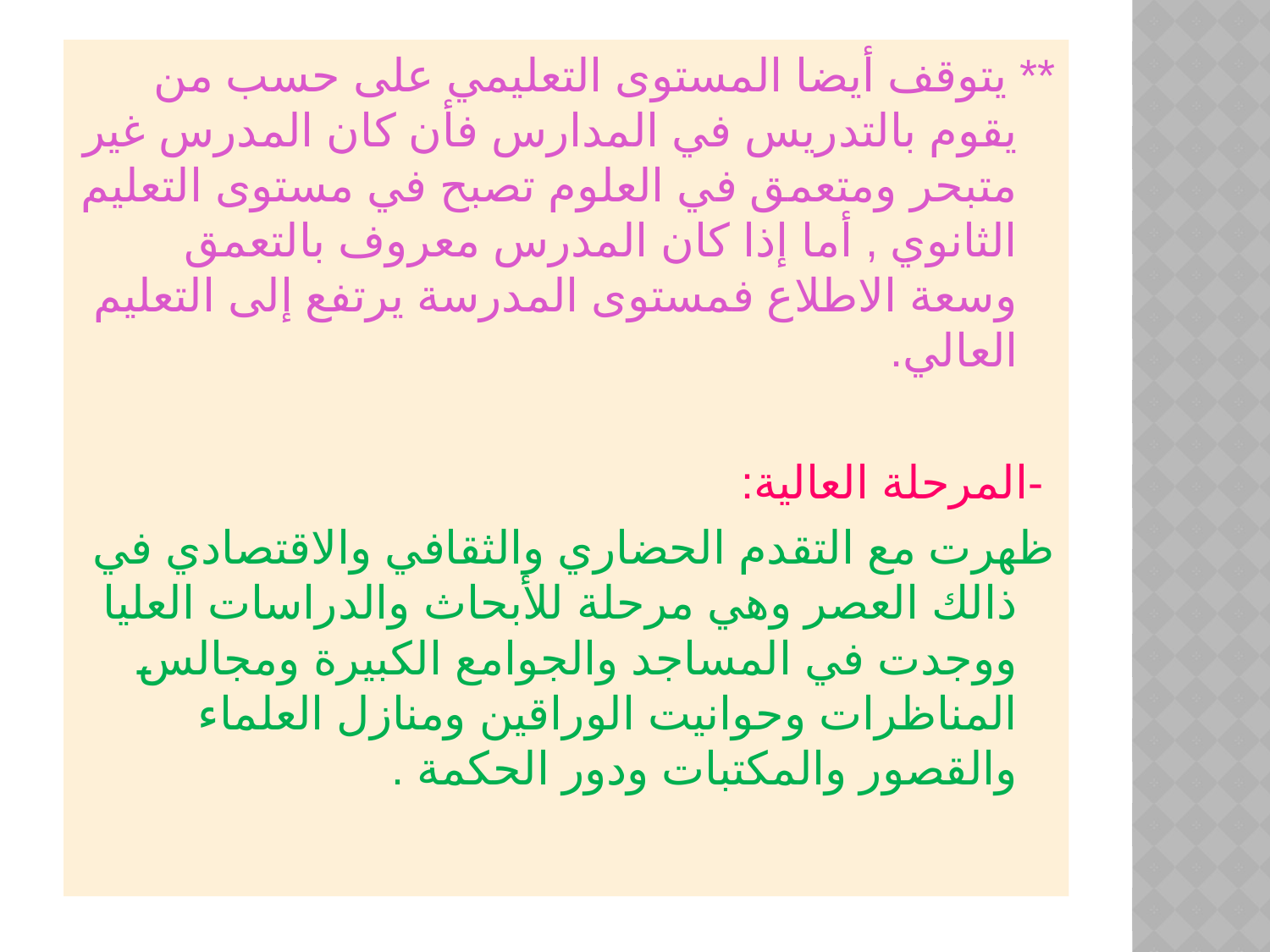

** يتوقف أيضا المستوى التعليمي على حسب من يقوم بالتدريس في المدارس فأن كان المدرس غير متبحر ومتعمق في العلوم تصبح في مستوى التعليم الثانوي , أما إذا كان المدرس معروف بالتعمق وسعة الاطلاع فمستوى المدرسة يرتفع إلى التعليم العالي.

 -المرحلة العالية:
ظهرت مع التقدم الحضاري والثقافي والاقتصادي في ذالك العصر وهي مرحلة للأبحاث والدراسات العليا ووجدت في المساجد والجوامع الكبيرة ومجالس المناظرات وحوانيت الوراقين ومنازل العلماء والقصور والمكتبات ودور الحكمة .